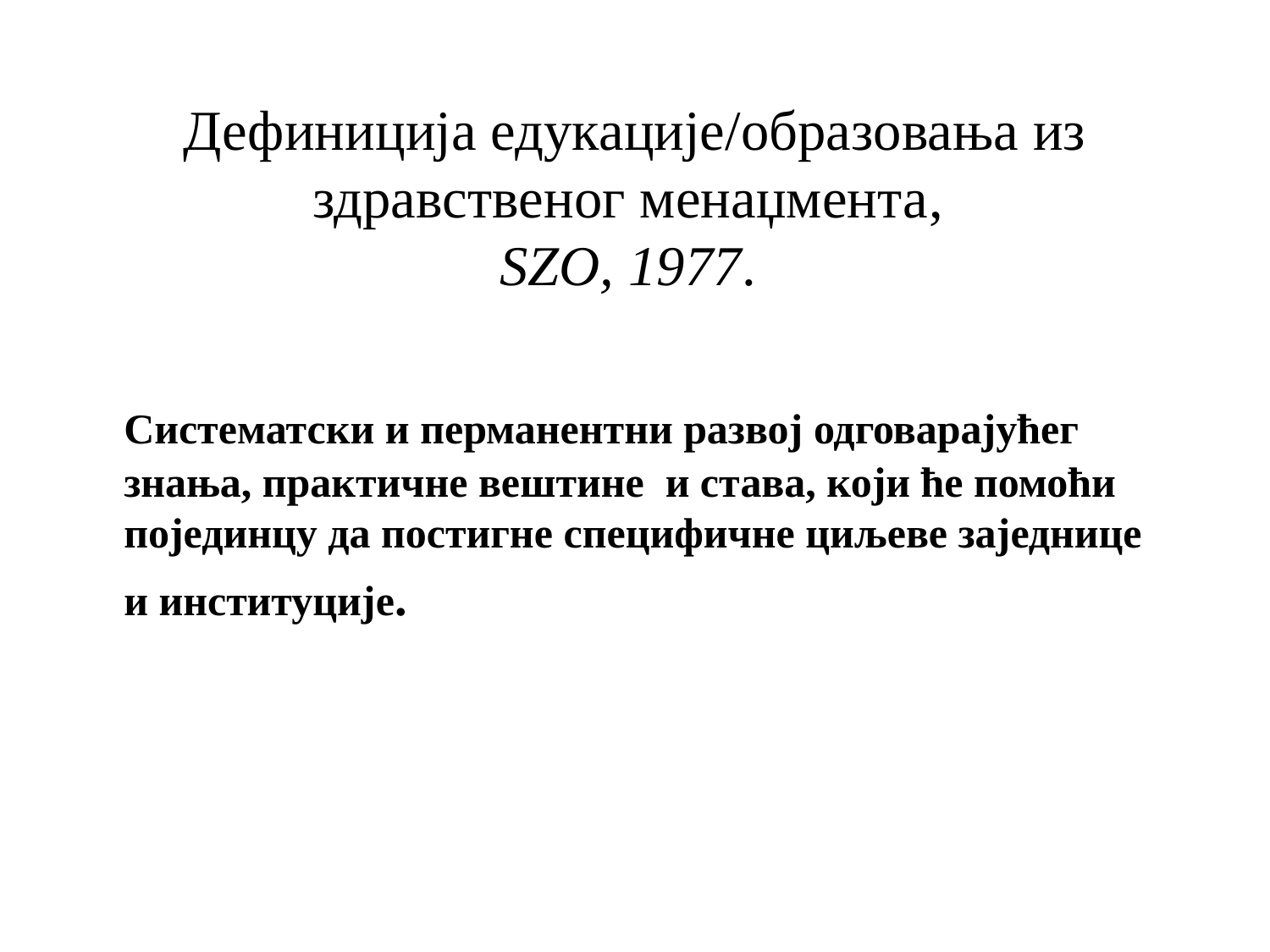

# Дефиниција едукације/образовања из здравственог менаџмента, SZO, 1977.
	Систематски и перманентни развој одговарајућег знања, практичне вештине  и става, који ће помоћи појединцу да постигне специфичне циљеве заједнице
	и институције.